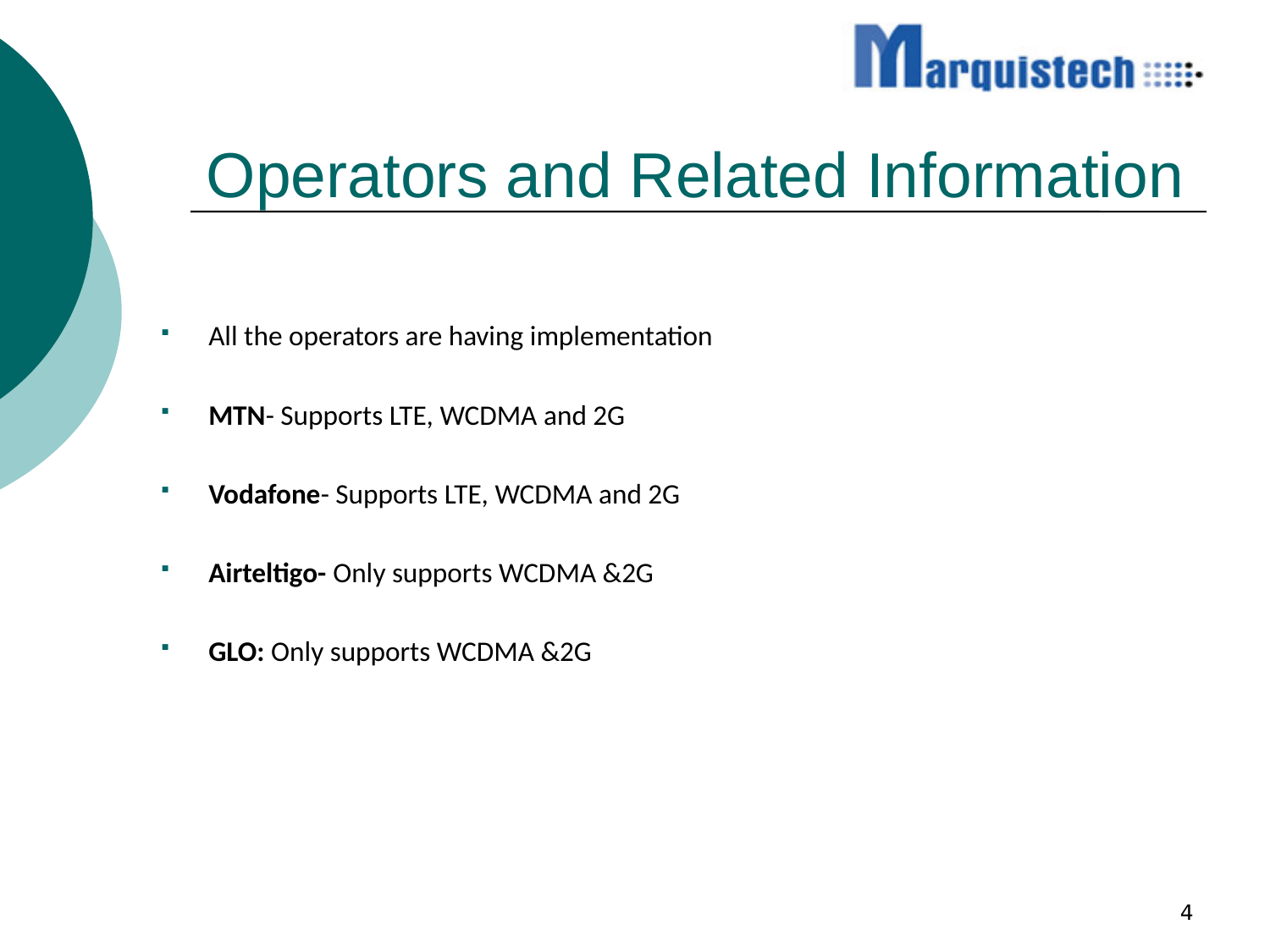

# Operators and Related Information

All the operators are having implementation

MTN- Supports LTE, WCDMA and 2G

Vodafone- Supports LTE, WCDMA and 2G

Airteltigo- Only supports WCDMA &2G

GLO: Only supports WCDMA &2G

4